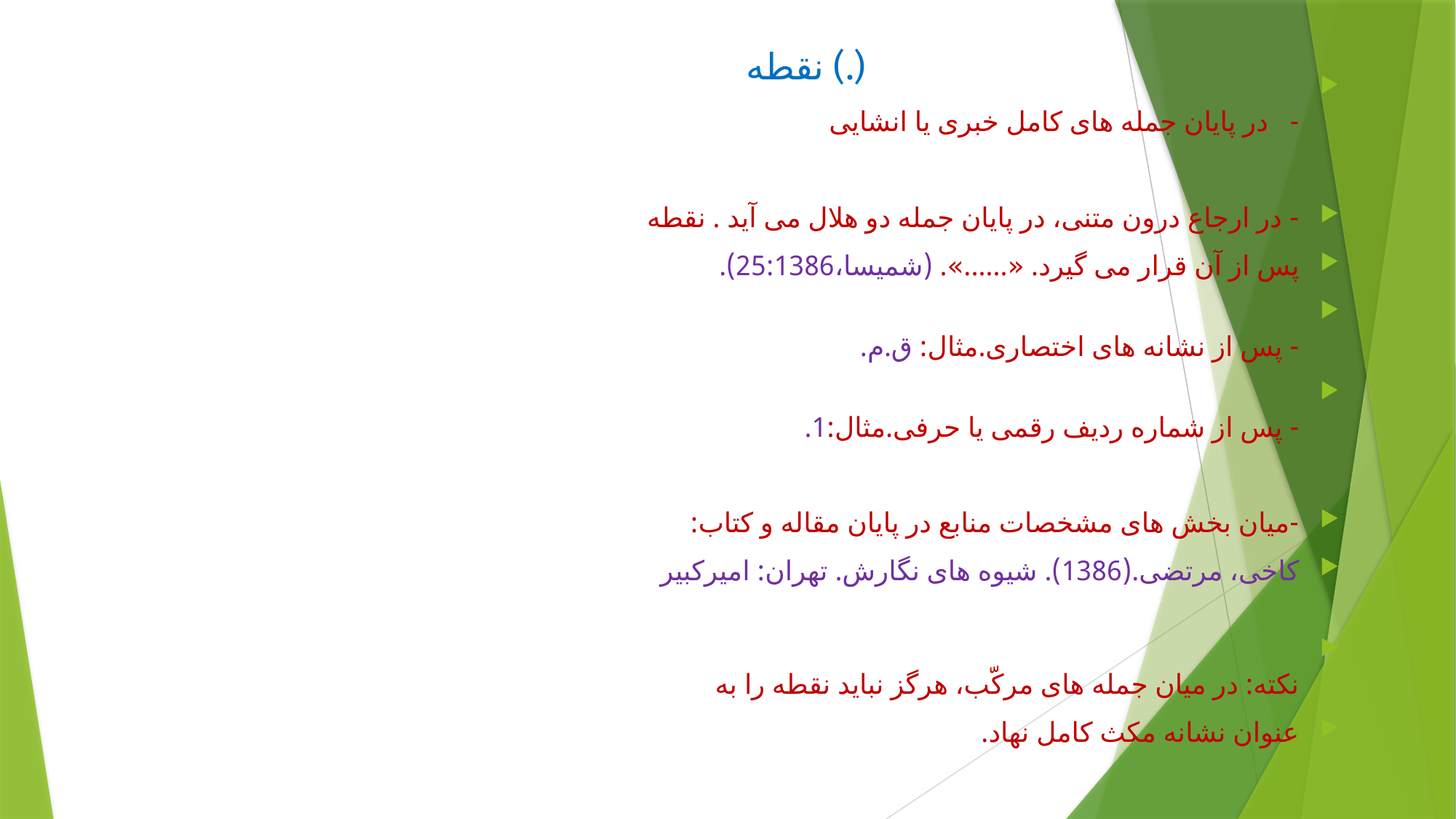

نقطه (.)
-   در پایان جمله هاى کامل خبرى یا انشایى

- در ارجاع درون متنی، در پایان جمله دو هلال می آید . نقطه
پس از آن قرار می گیرد. «......». (شمیسا،25:1386).
- پس از نشانه هاى اختصارى.مثال: ق.م.
- پس از شماره ردیف رقمى یا حرفى.مثال:1.

-میان بخش های مشخصات منابع در پایان مقاله و کتاب:
کاخی، مرتضی.(1386). شیوه های نگارش. تهران: امیرکبیر
نکته: در میان جمله هاى مرکّب، هرگز نباید نقطه را به
عنوان نشانه مکث کامل نهاد.